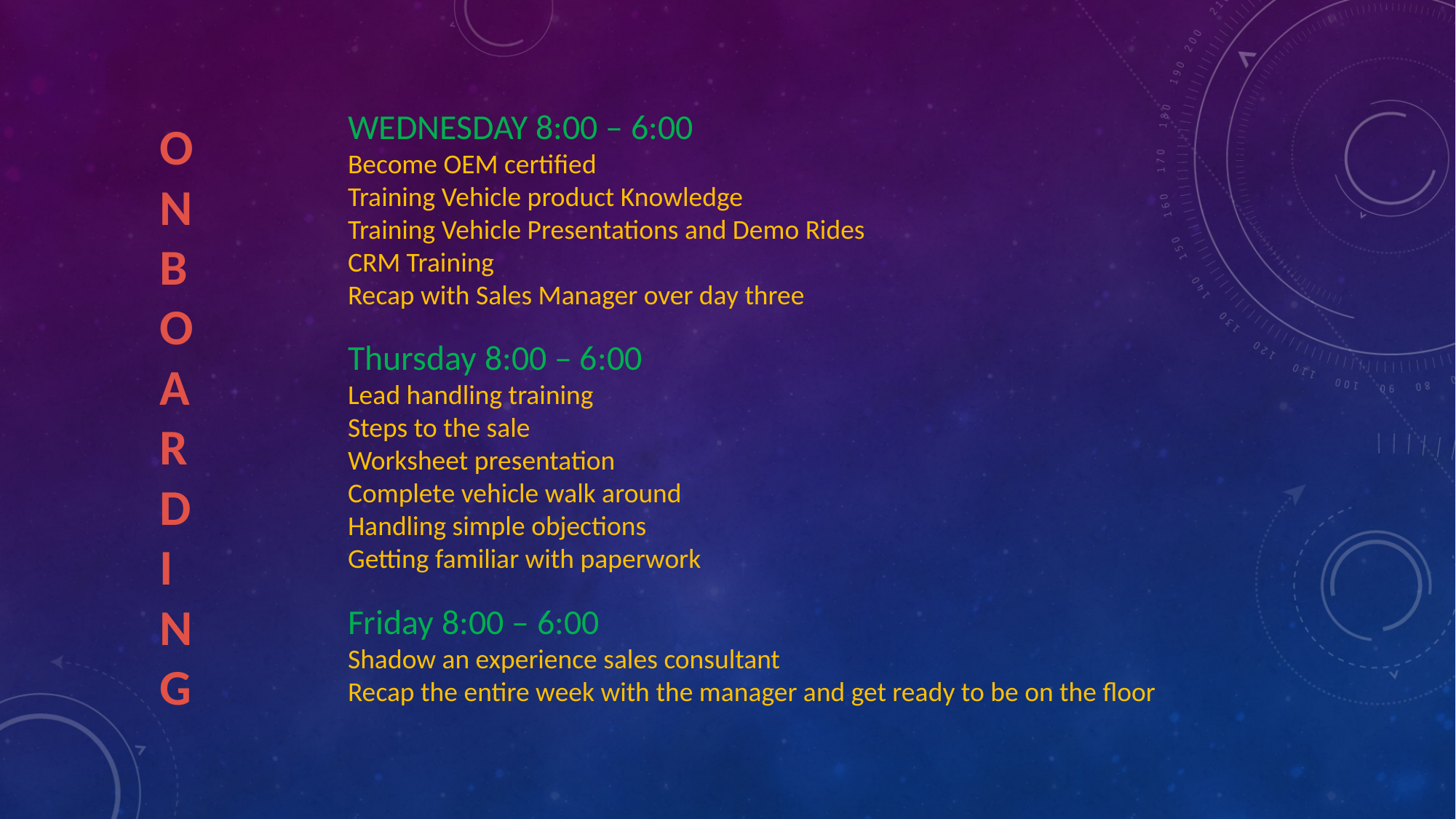

WEDNESDAY 8:00 – 6:00
Become OEM certified
Training Vehicle product Knowledge
Training Vehicle Presentations and Demo Rides
CRM Training
Recap with Sales Manager over day three

O
N
B
O
A
R
D
I
N
G
Thursday 8:00 – 6:00
Lead handling training
Steps to the sale
Worksheet presentation
Complete vehicle walk around
Handling simple objections
Getting familiar with paperwork

Friday 8:00 – 6:00
Shadow an experience sales consultant
Recap the entire week with the manager and get ready to be on the floor